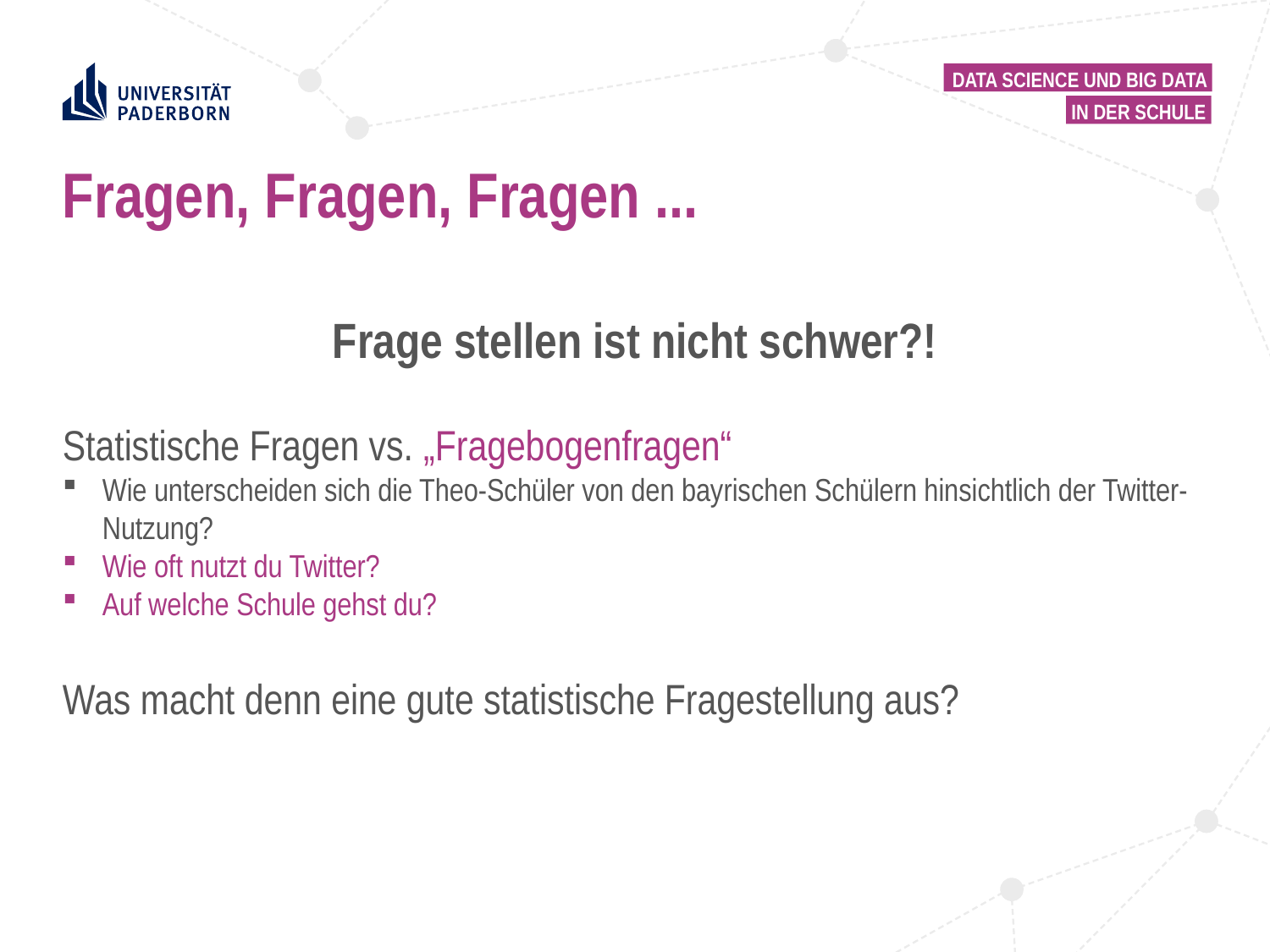

# Fragen, Fragen, Fragen ...

Frage stellen ist nicht schwer?!

Statistische Fragen vs. „Fragebogenfragen“
Wie unterscheiden sich die Theo-Schüler von den bayrischen Schülern hinsichtlich der Twitter-Nutzung?
Wie oft nutzt du Twitter?
Auf welche Schule gehst du?

Was macht denn eine gute statistische Fragestellung aus?